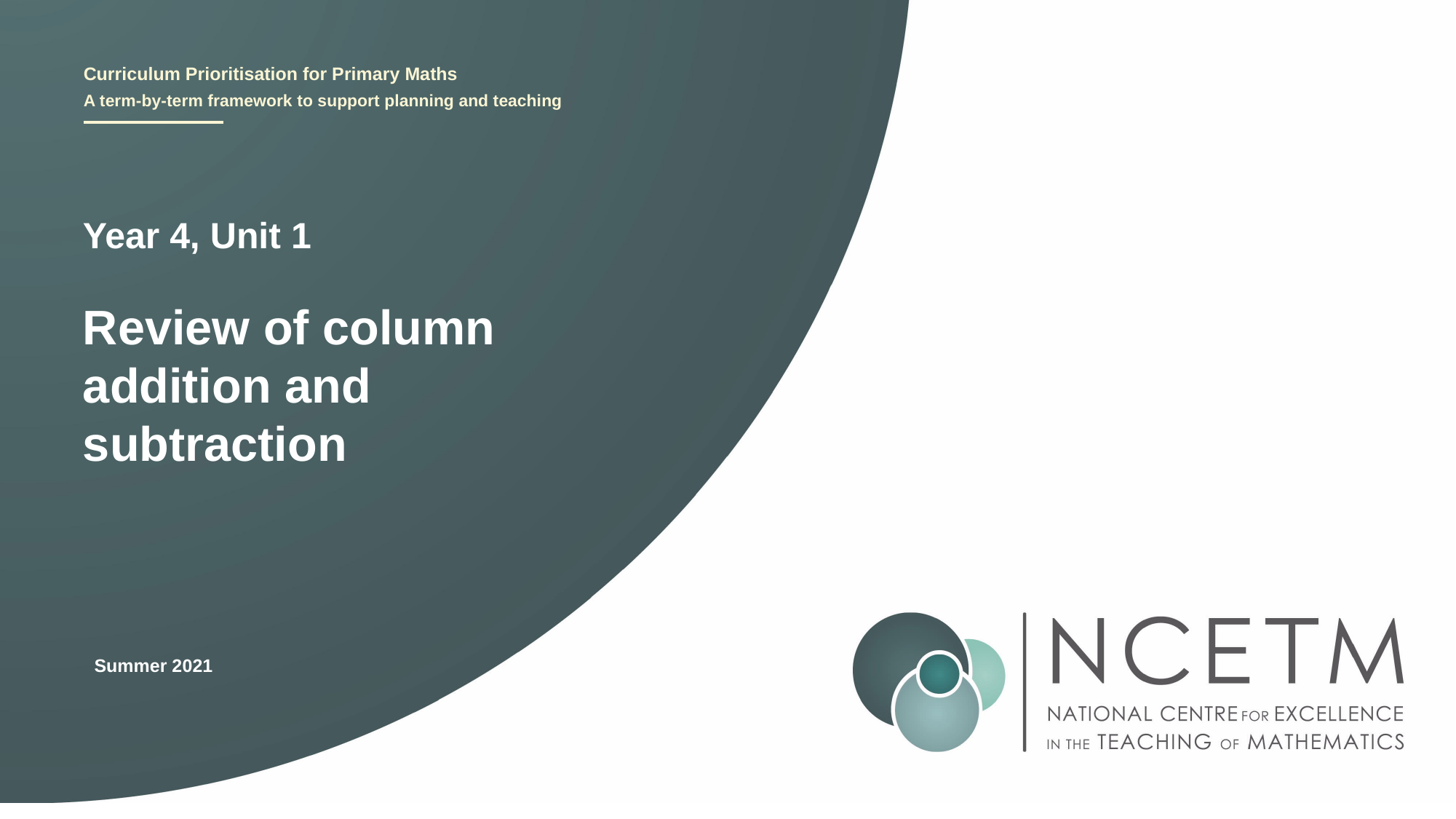

Year 4, Unit 1
Review of column addition and subtraction